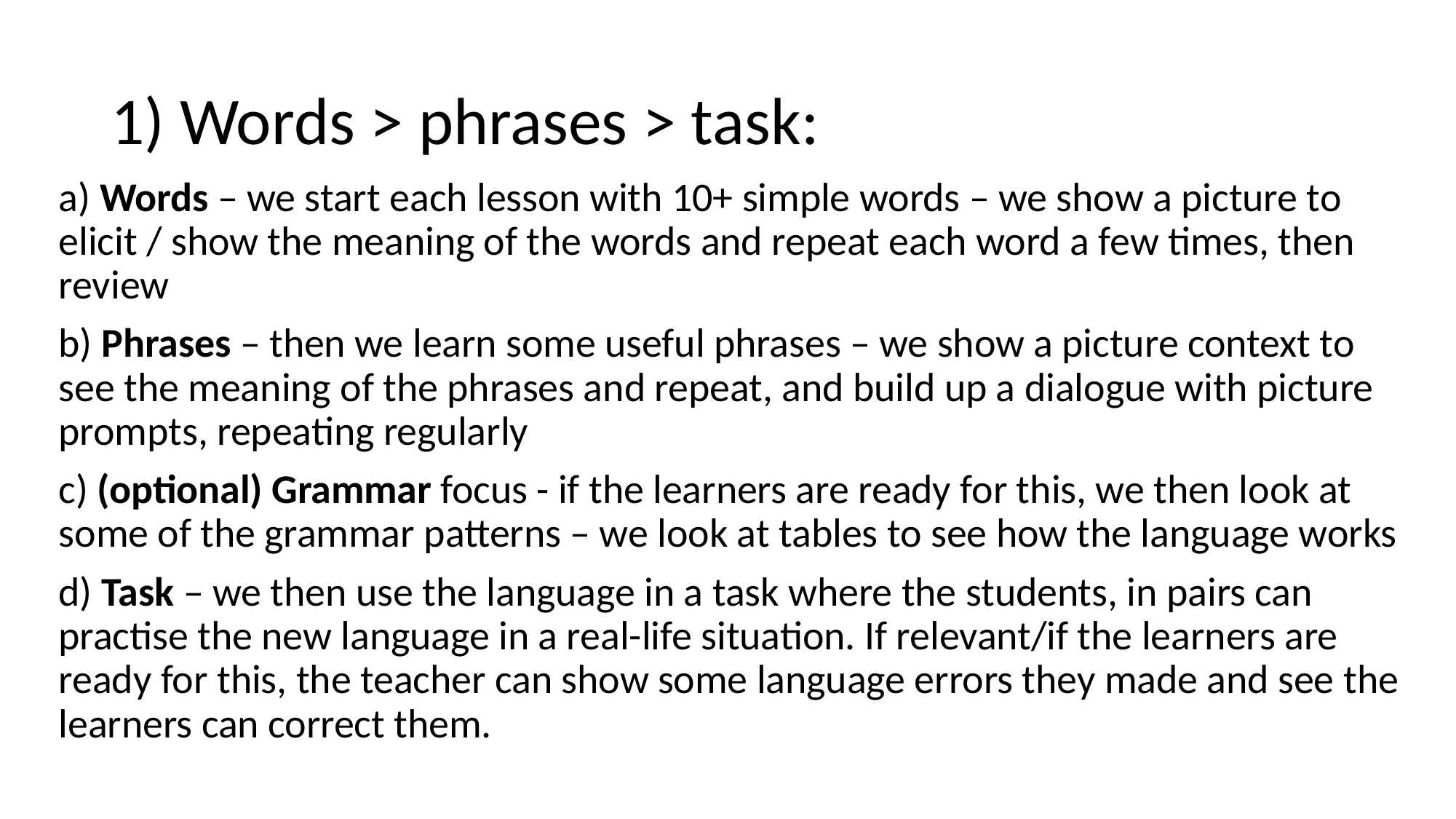

# 1) Words > phrases > task:
a) Words – we start each lesson with 10+ simple words – we show a picture to elicit / show the meaning of the words and repeat each word a few times, then review
b) Phrases – then we learn some useful phrases – we show a picture context to see the meaning of the phrases and repeat, and build up a dialogue with picture prompts, repeating regularly
c) (optional) Grammar focus - if the learners are ready for this, we then look at some of the grammar patterns – we look at tables to see how the language works
d) Task – we then use the language in a task where the students, in pairs can practise the new language in a real-life situation. If relevant/if the learners are ready for this, the teacher can show some language errors they made and see the learners can correct them.